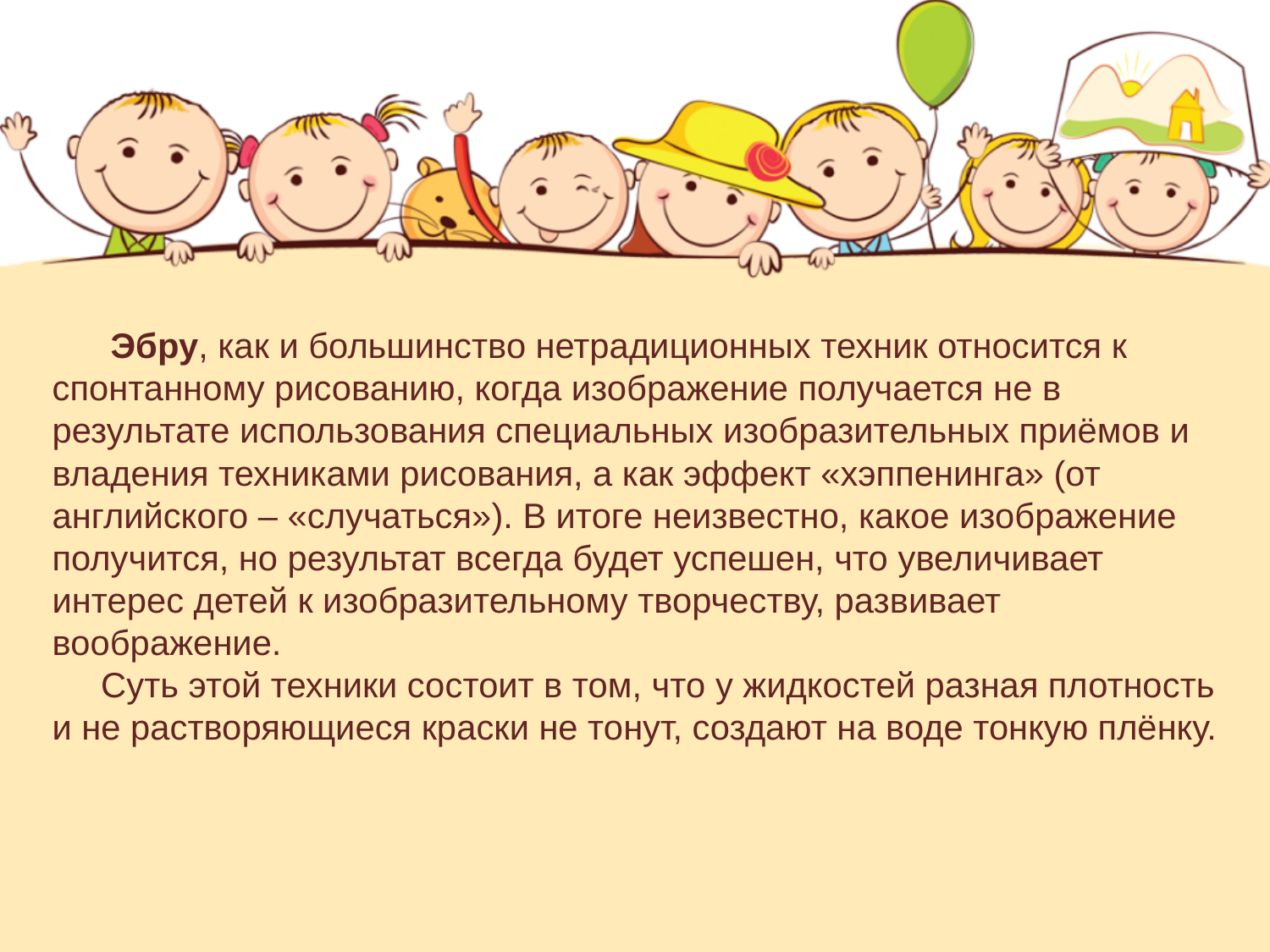

Эбру, как и большинство нетрадиционных техник относится к спонтанному рисованию, когда изображение получается не в результате использования специальных изобразительных приёмов и владения техниками рисования, а как эффект «хэппенинга» (от английского – «случаться»). В итоге неизвестно, какое изображение получится, но результат всегда будет успешен, что увеличивает интерес детей к изобразительному творчеству, развивает воображение.
     Суть этой техники состоит в том, что у жидкостей разная плотность и не растворяющиеся краски не тонут, создают на воде тонкую плёнку.